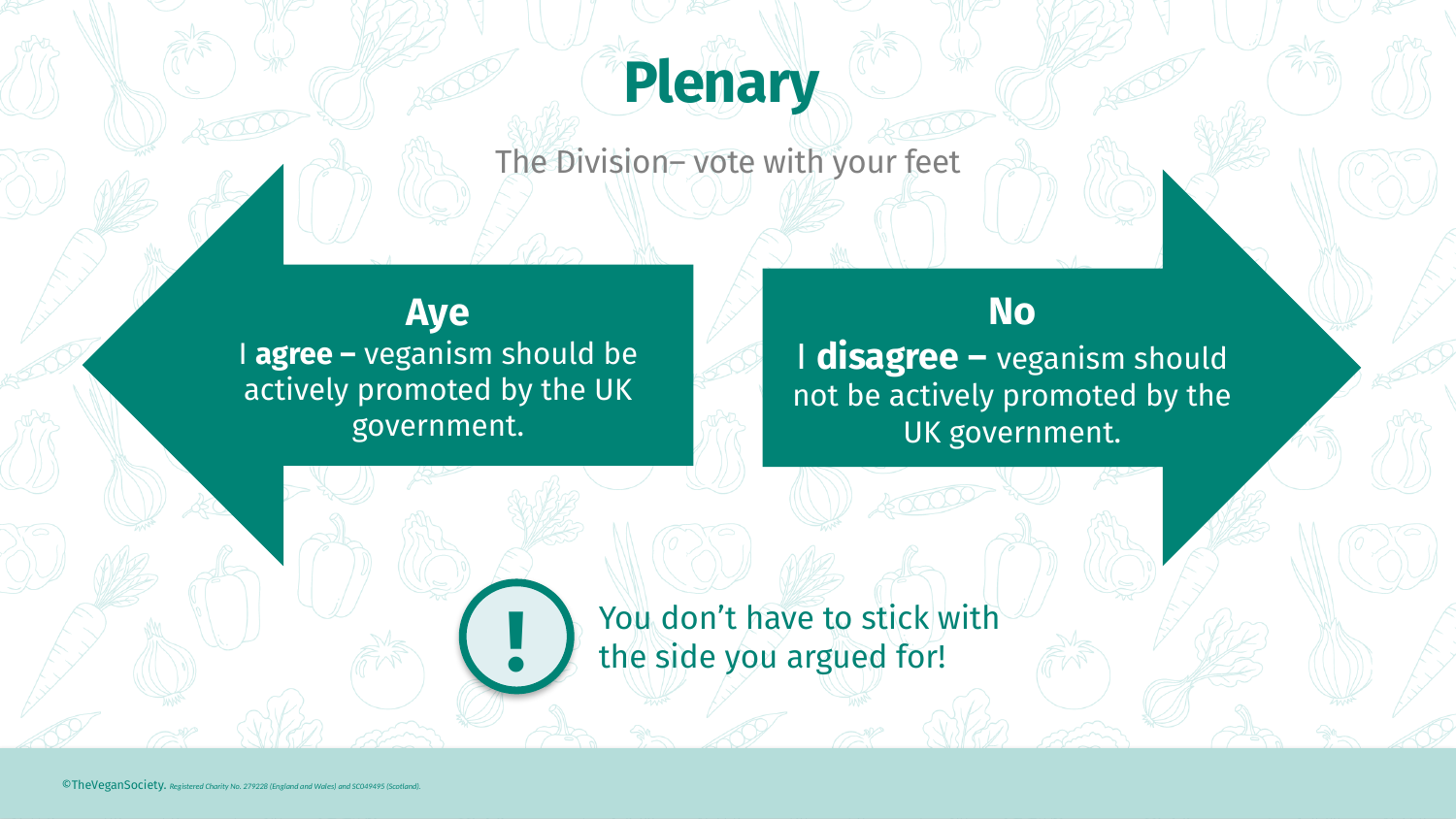

# Plenary
The Division– vote with your feet
Aye
I agree – veganism should be actively promoted by the UK government.
No
I disagree – veganism should not be actively promoted by the UK government.
!

You don’t have to stick with the side you argued for!